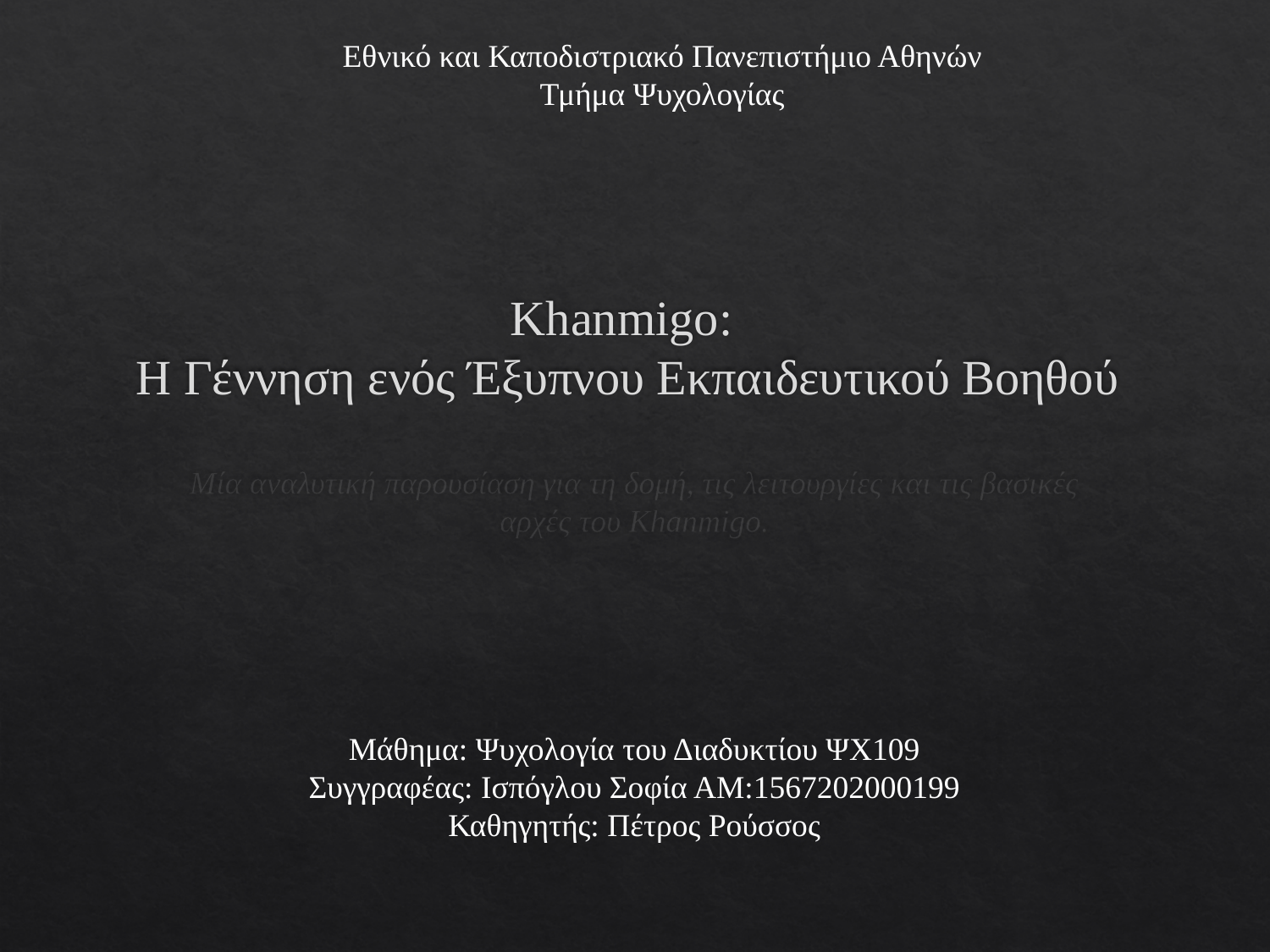

Εθνικό και Καποδιστριακό Πανεπιστήμιο Αθηνών
Τμήμα Ψυχολογίας

# Khanmigo: Η Γέννηση ενός Έξυπνου Εκπαιδευτικού Βοηθού
Μία αναλυτική παρουσίαση για τη δομή, τις λειτουργίες και τις βασικές αρχές του Khanmigo.
Μάθημα: Ψυχολογία του Διαδυκτίου ΨΧ109
Συγγραφέας: Ισπόγλου Σοφία ΑΜ:1567202000199
Καθηγητής: Πέτρος Ρούσσος